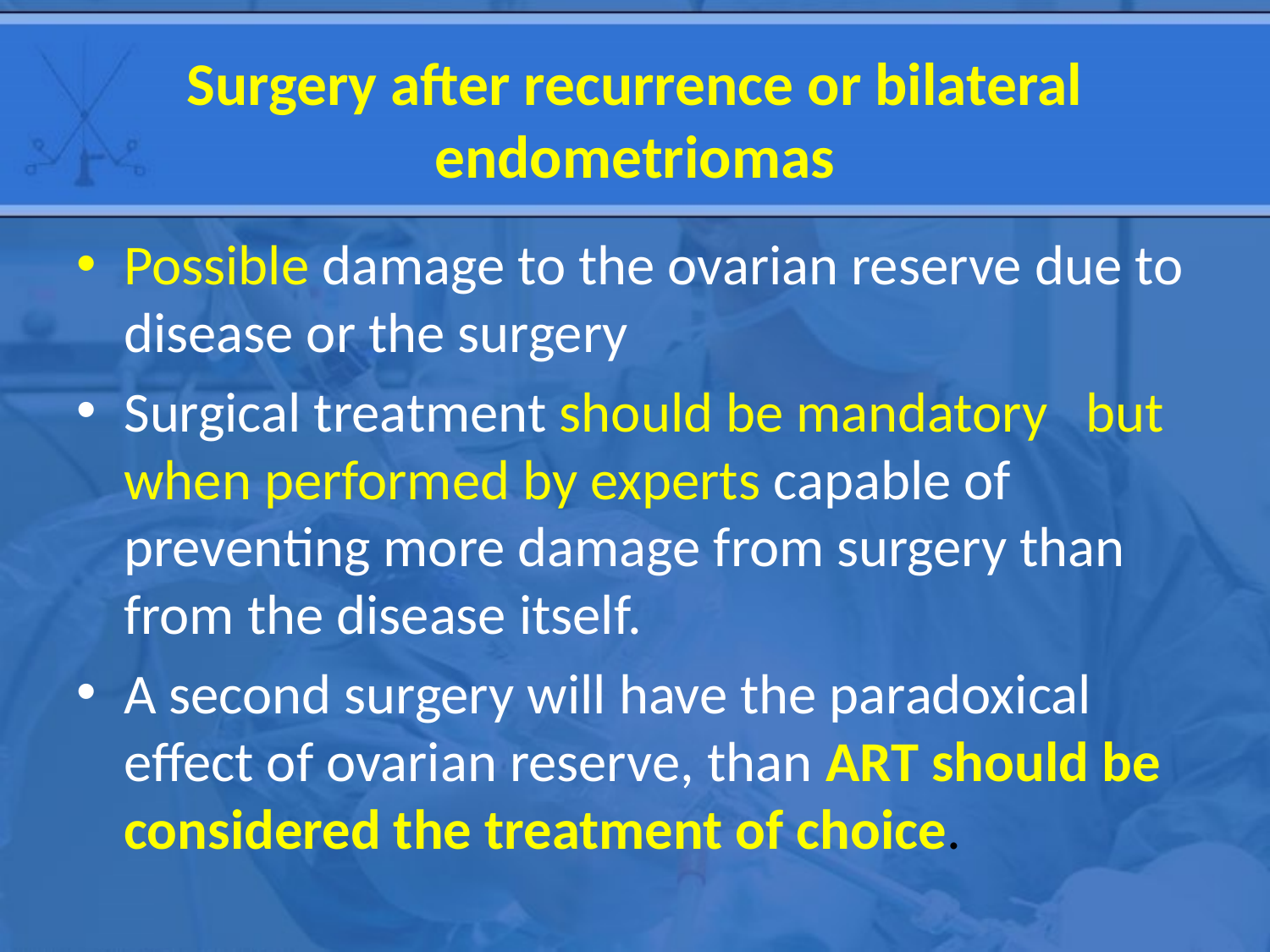

# Surgery after recurrence or bilateral endometriomas
Possible damage to the ovarian reserve due to disease or the surgery
Surgical treatment should be mandatory   but when performed by experts capable of preventing more damage from surgery than from the disease itself.
A second surgery will have the paradoxical effect of ovarian reserve, than ART should be considered the treatment of choice.